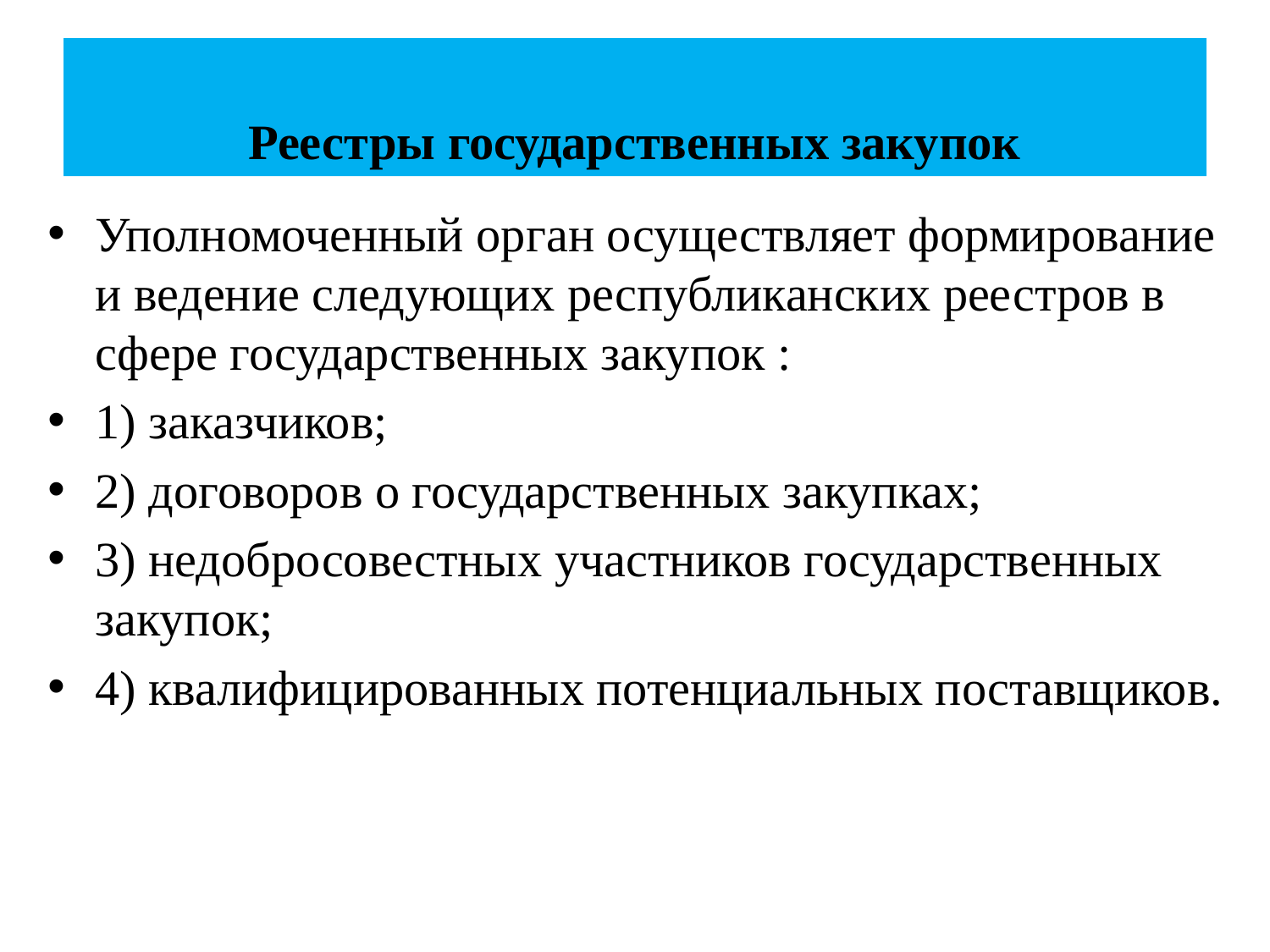

# Реестры государственных закупок
Уполномоченный орган осуществляет формирование и ведение следующих республиканских реестров в сфере государственных закупок :
1) заказчиков;
2) договоров о государственных закупках;
3) недобросовестных участников государственных закупок;
4) квалифицированных потенциальных поставщиков.